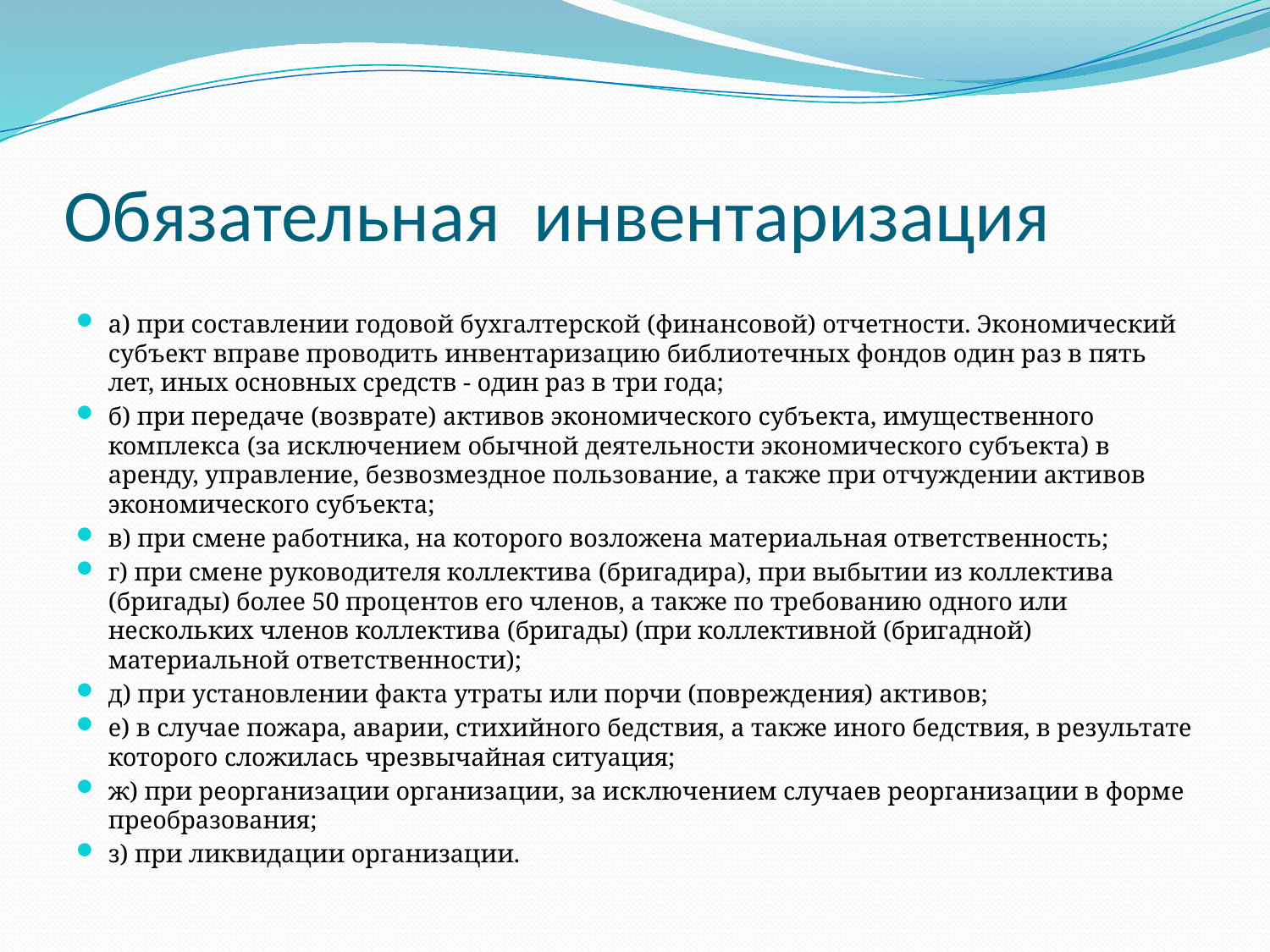

# Обязательная  инвентаризация

а) при составлении годовой бухгалтерской (финансовой) отчетности. Экономический субъект вправе проводить инвентаризацию библиотечных фондов один раз в пять лет, иных основных средств - один раз в три года;
б) при передаче (возврате) активов экономического субъекта, имущественного комплекса (за исключением обычной деятельности экономического субъекта) в аренду, управление, безвозмездное пользование, а также при отчуждении активов экономического субъекта;
в) при смене работника, на которого возложена материальная ответственность;
г) при смене руководителя коллектива (бригадира), при выбытии из коллектива (бригады) более 50 процентов его членов, а также по требованию одного или нескольких членов коллектива (бригады) (при коллективной (бригадной) материальной ответственности);
д) при установлении факта утраты или порчи (повреждения) активов;
е) в случае пожара, аварии, стихийного бедствия, а также иного бедствия, в результате которого сложилась чрезвычайная ситуация;
ж) при реорганизации организации, за исключением случаев реорганизации в форме преобразования;
з) при ликвидации организации.